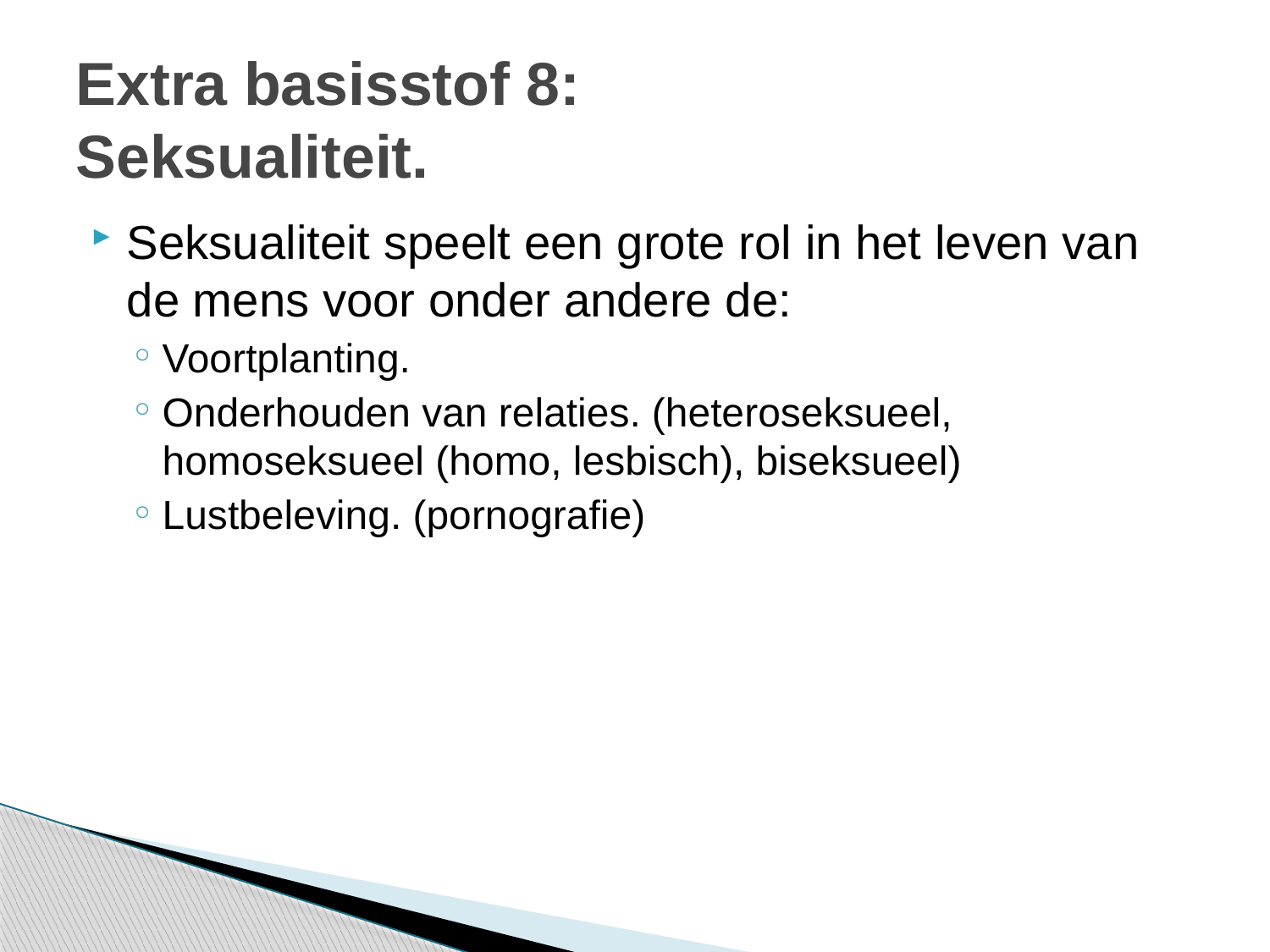

# Extra basisstof 8: Seksualiteit.
Seksualiteit speelt een grote rol in het leven van de mens voor onder andere de:
Voortplanting.
Onderhouden van relaties. (heteroseksueel, homoseksueel (homo, lesbisch), biseksueel)
Lustbeleving. (pornografie)